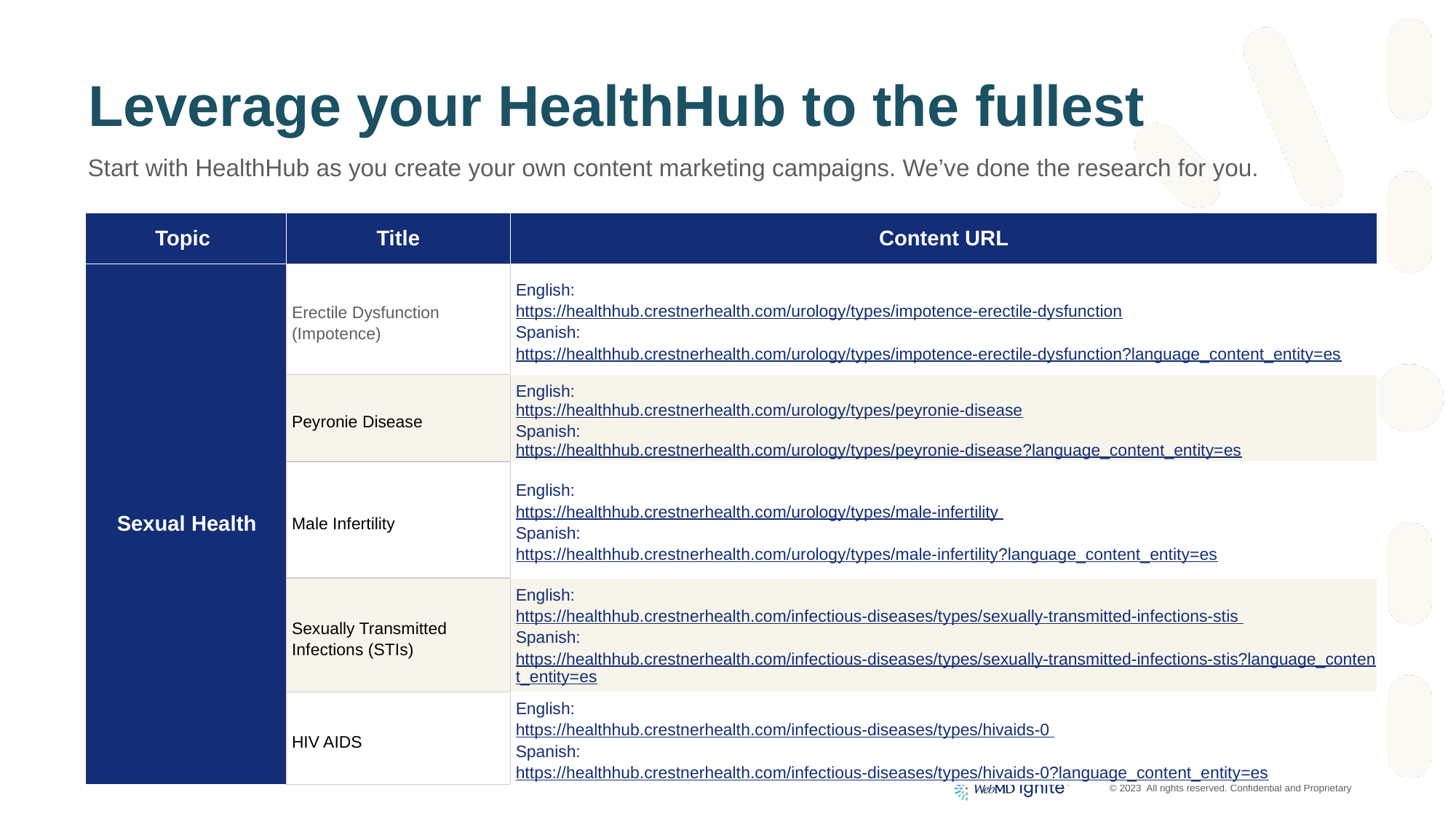

# Leverage your HealthHub to the fullest
Start with HealthHub as you create your own content marketing campaigns. We’ve done the research for you.
| Topic | Title | Content URL |
| --- | --- | --- |
| Sexual Health | Erectile Dysfunction (Impotence) | English: https://healthhub.crestnerhealth.com/urology/types/impotence-erectile-dysfunction Spanish: https://healthhub.crestnerhealth.com/urology/types/impotence-erectile-dysfunction?language\_content\_entity=es |
|  | Peyronie Disease | English: https://healthhub.crestnerhealth.com/urology/types/peyronie-disease Spanish: https://healthhub.crestnerhealth.com/urology/types/peyronie-disease?language\_content\_entity=es |
|  | Male Infertility | English: https://healthhub.crestnerhealth.com/urology/types/male-infertility Spanish: https://healthhub.crestnerhealth.com/urology/types/male-infertility?language\_content\_entity=es |
|  | Sexually Transmitted Infections (STIs) | English: https://healthhub.crestnerhealth.com/infectious-diseases/types/sexually-transmitted-infections-stis Spanish: https://healthhub.crestnerhealth.com/infectious-diseases/types/sexually-transmitted-infections-stis?language\_content\_entity=es |
|  | HIV AIDS | English: https://healthhub.crestnerhealth.com/infectious-diseases/types/hivaids-0 Spanish: https://healthhub.crestnerhealth.com/infectious-diseases/types/hivaids-0?language\_content\_entity=es |